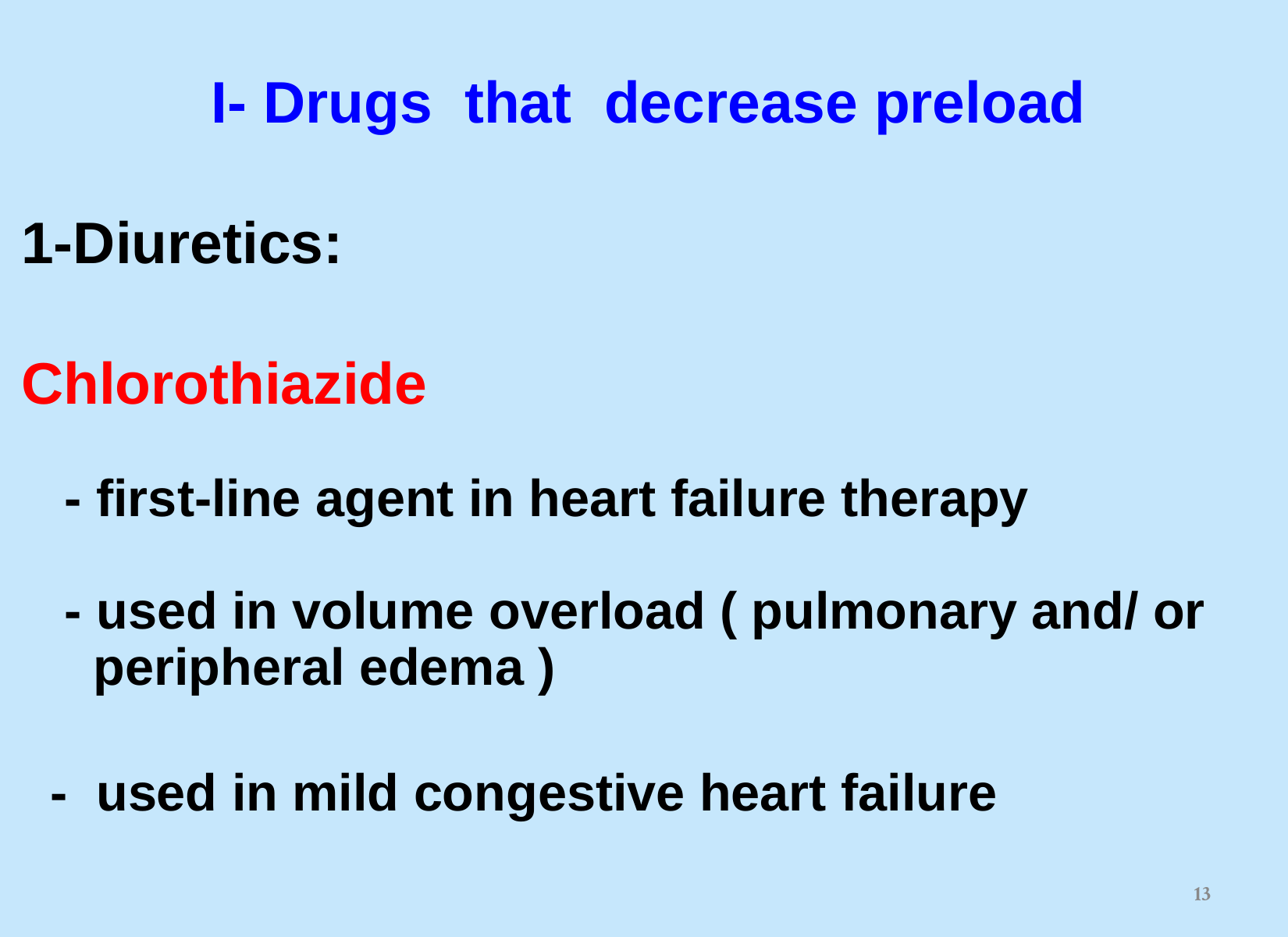

I- Drugs  that  decrease preload

1-Diuretics:

Chlorothiazide

   - first-line agent in heart failure therapy

   - used in volume overload ( pulmonary and/ or
     peripheral edema )

  -  used in mild congestive heart failure

13